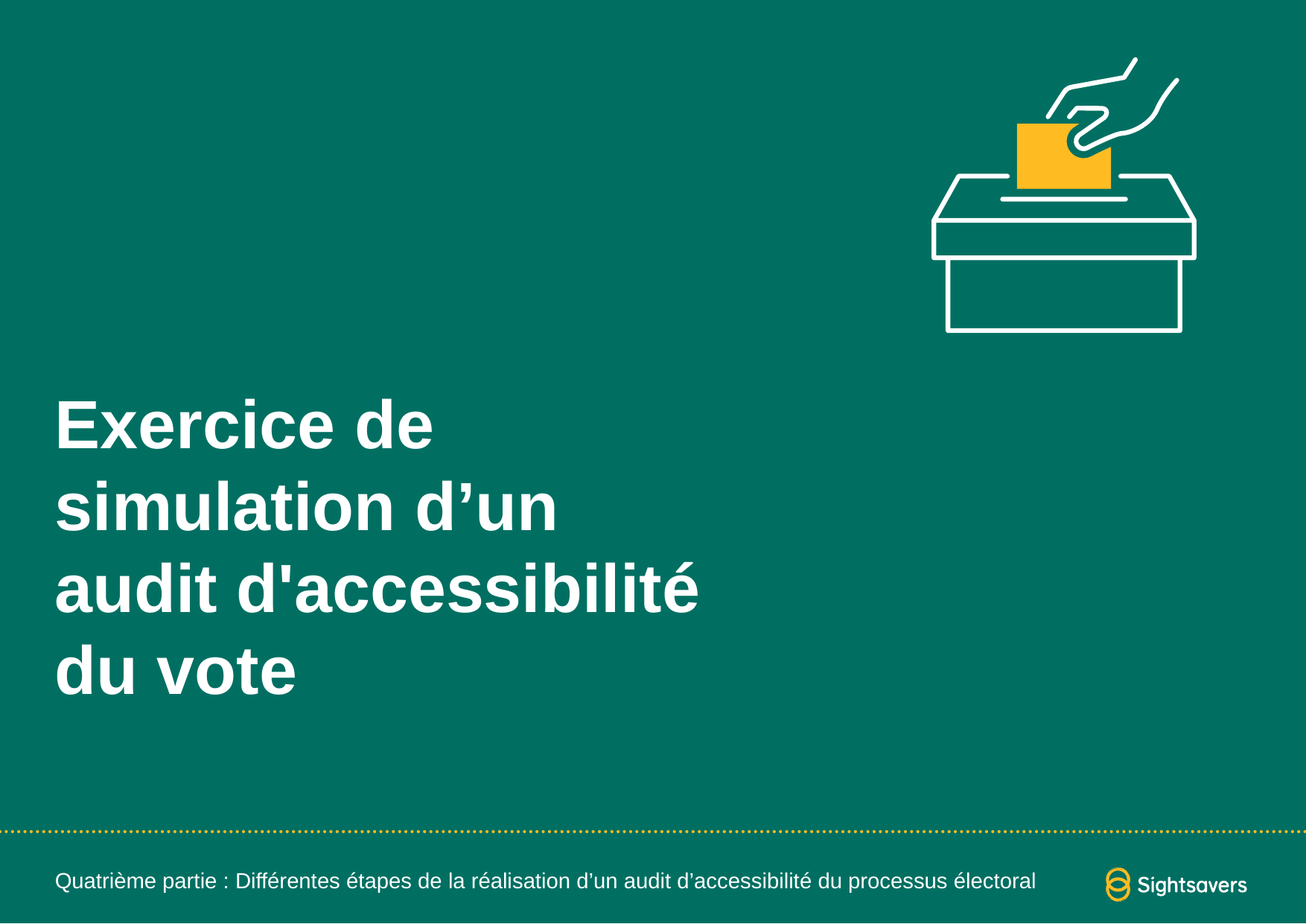

# Exercice de simulation d’un audit d'accessibilité du vote
Quatrième partie : Différentes étapes de la réalisation d’un audit d’accessibilité du processus électoral